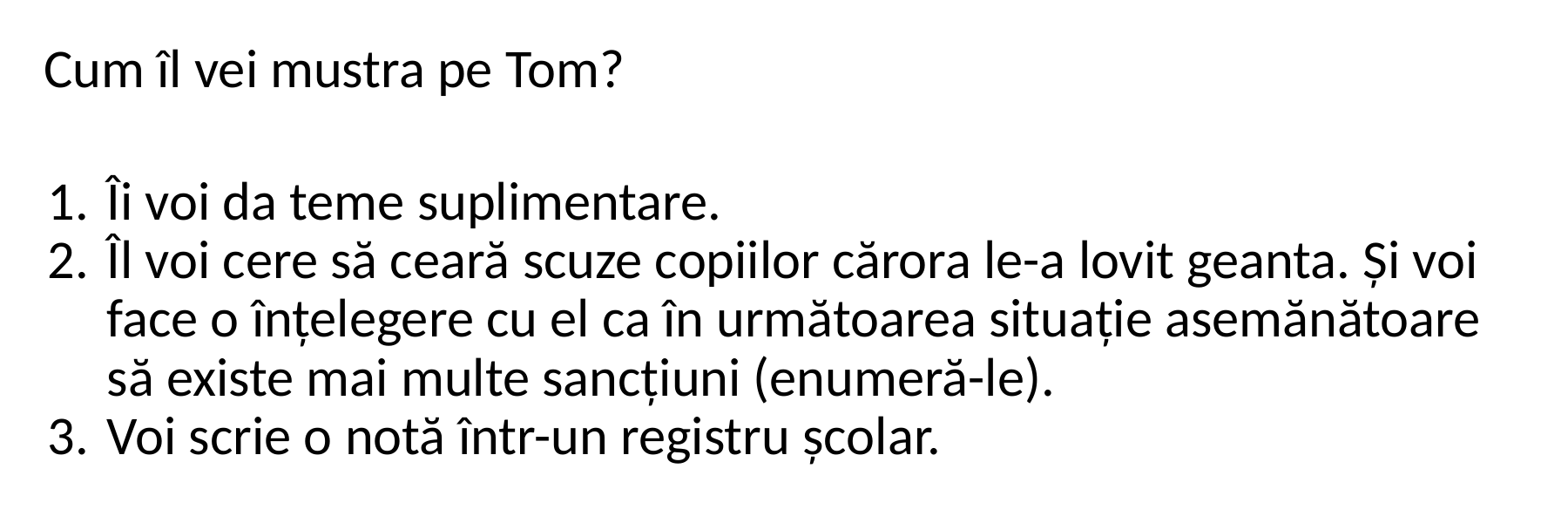

Cum îl vei mustra pe Tom?

Îi voi da teme suplimentare.
Îl voi cere să ceară scuze copiilor cărora le-a lovit geanta. Și voi face o înțelegere cu el ca în următoarea situație asemănătoare să existe mai multe sancțiuni (enumeră-le).
Voi scrie o notă într-un registru școlar.